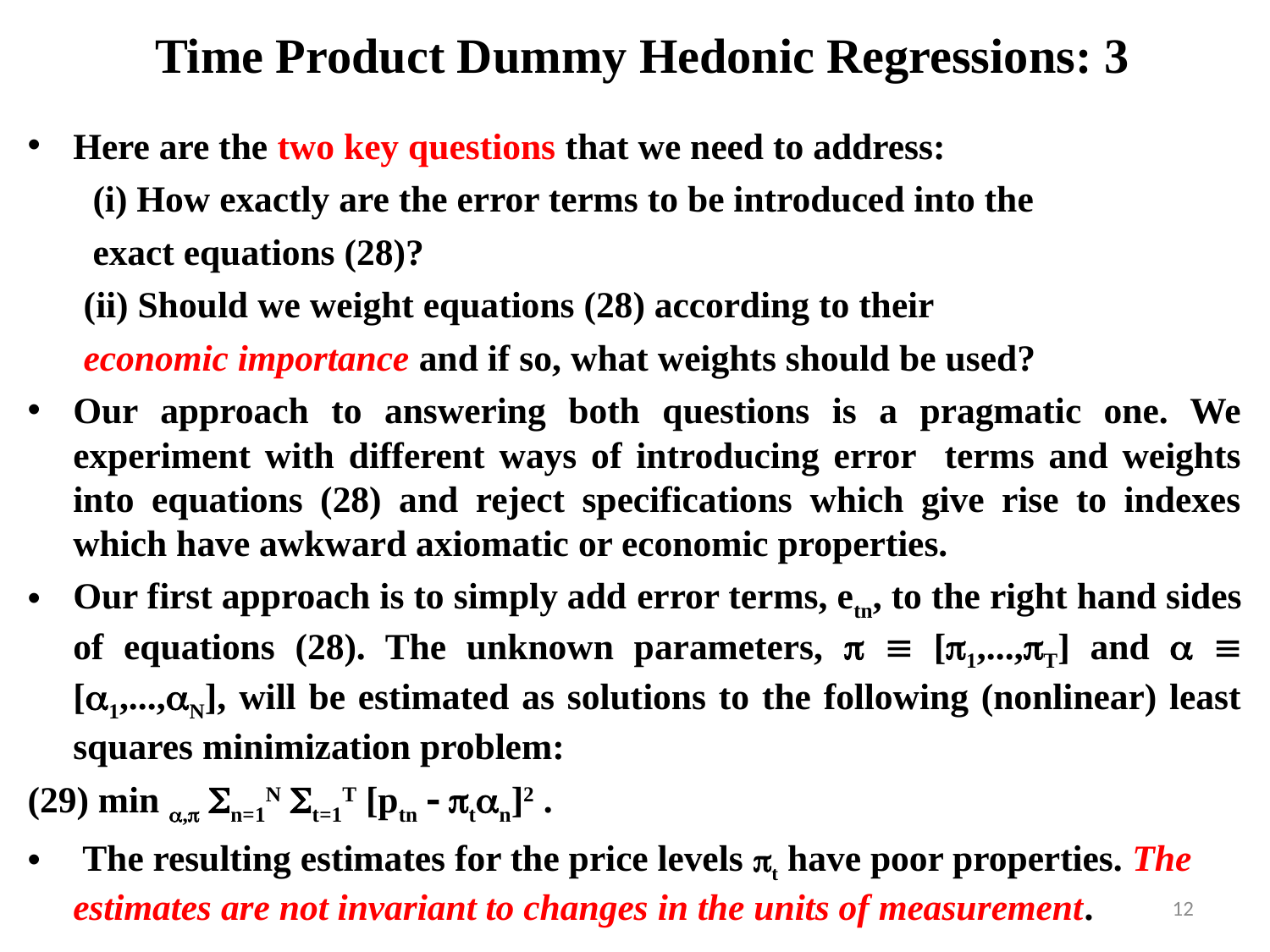

# Time Product Dummy Hedonic Regressions: 3
Here are the two key questions that we need to address:
       (i) How exactly are the error terms to be introduced into the
       exact equations (28)?
      (ii) Should we weight equations (28) according to their
      economic importance and if so, what weights should be used?
Our approach to answering both questions is a pragmatic one. We experiment with different ways of introducing error  terms and weights into equations (28) and reject specifications which give rise to indexes which have awkward axiomatic or economic properties.
Our first approach is to simply add error terms, etn, to the right hand sides of equations (28). The unknown parameters, π ≡ [π1,...,πT] and α ≡ [α1,...,αN], will be estimated as solutions to the following (nonlinear) least squares minimization problem:
(29) min α,π Σn=1N Σt=1T [ptn − πtαn]2 .
 The resulting estimates for the price levels πt have poor properties. The estimates are not invariant to changes in the units of measurement.
12